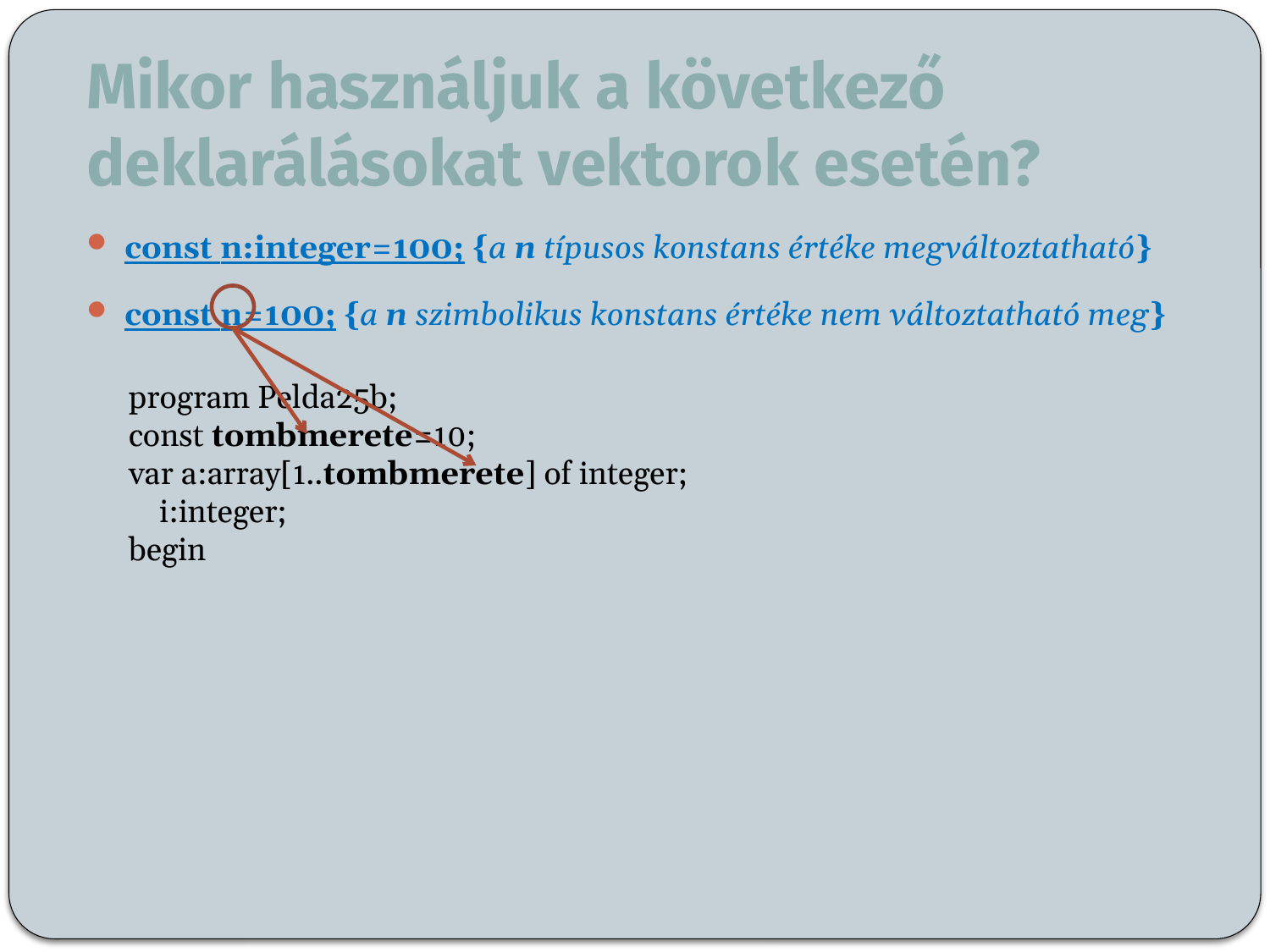

# Mikor használjuk a következő deklarálásokat vektorok esetén?
const n:integer=100; {a n típusos konstans értéke megváltoztatható}
const n=100; {a n szimbolikus konstans értéke nem változtatható meg}

program Pelda25b;
const tombmerete=10;
var a:array[1..tombmerete] of integer;
    i:integer;
begin